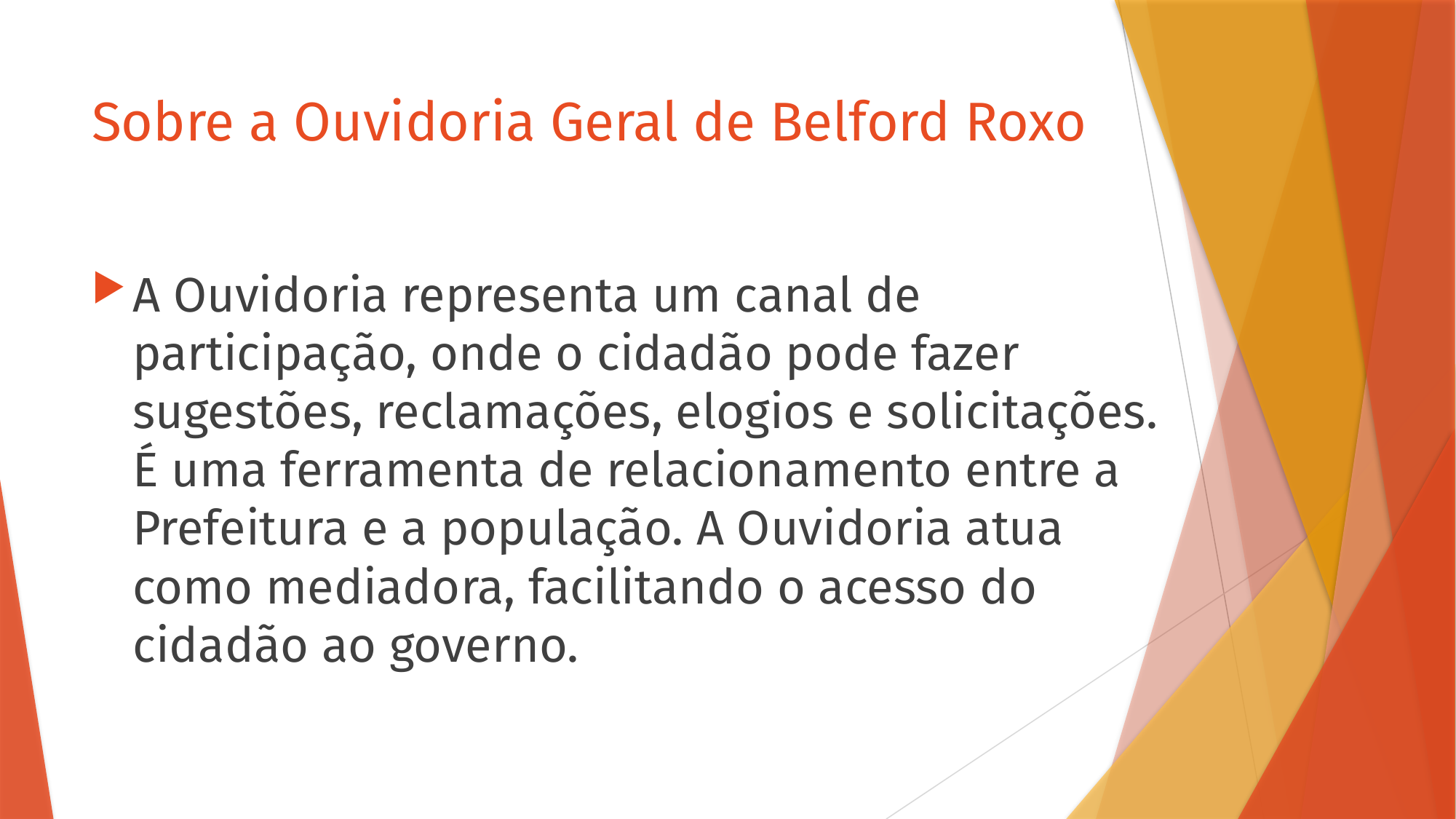

# Sobre a Ouvidoria Geral de Belford Roxo
A Ouvidoria representa um canal de participação, onde o cidadão pode fazer sugestões, reclamações, elogios e solicitações. É uma ferramenta de relacionamento entre a Prefeitura e a população. A Ouvidoria atua como mediadora, facilitando o acesso do cidadão ao governo.